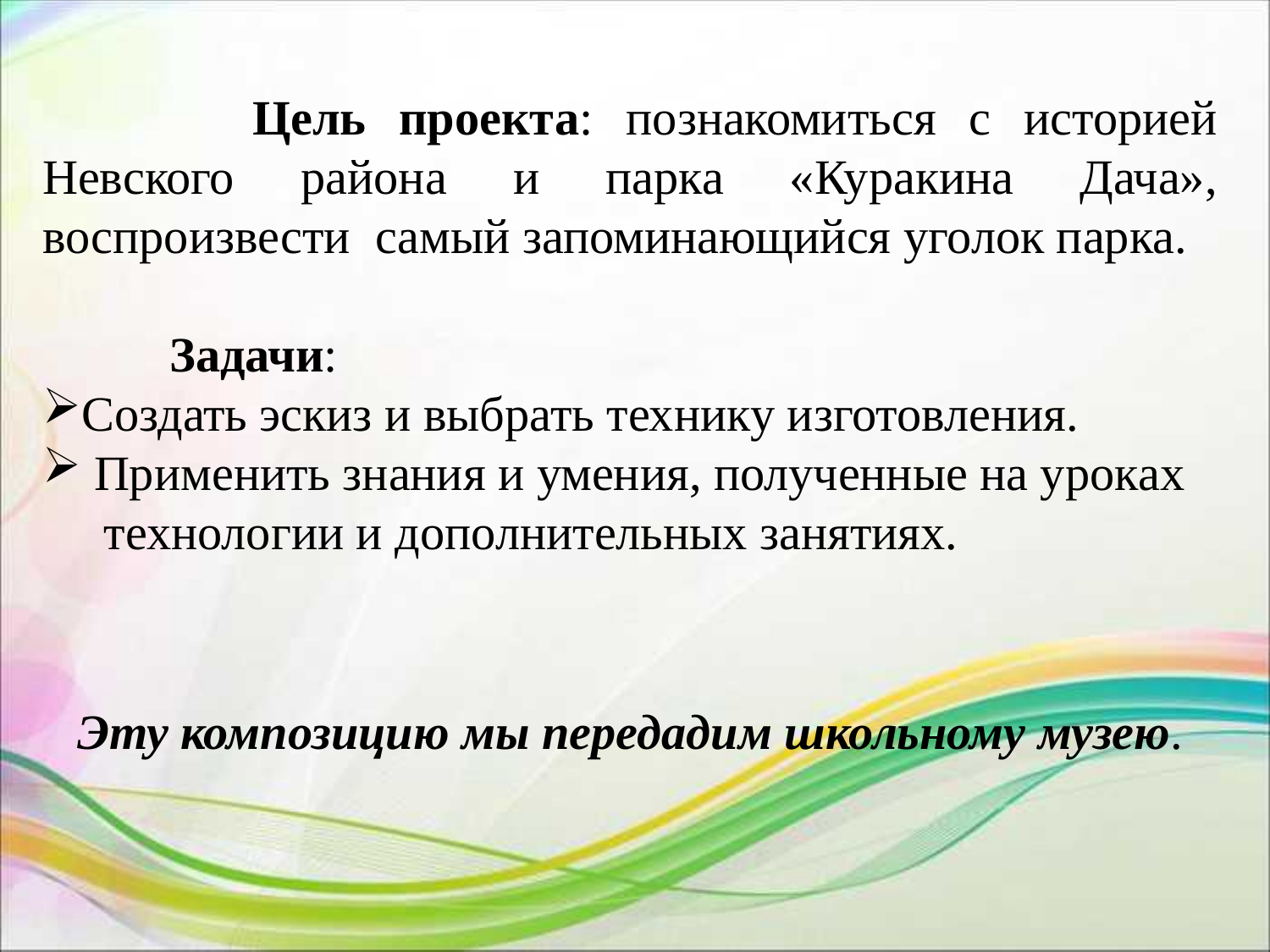

Цель проекта: познакомиться с историей Невского района и парка «Куракина Дача», воспроизвести  самый запоминающийся уголок парка.

	Задачи:
Создать эскиз и выбрать технику изготовления.
 Применить знания и умения, полученные на уроках
     технологии и дополнительных занятиях.

Эту композицию мы передадим школьному музею.